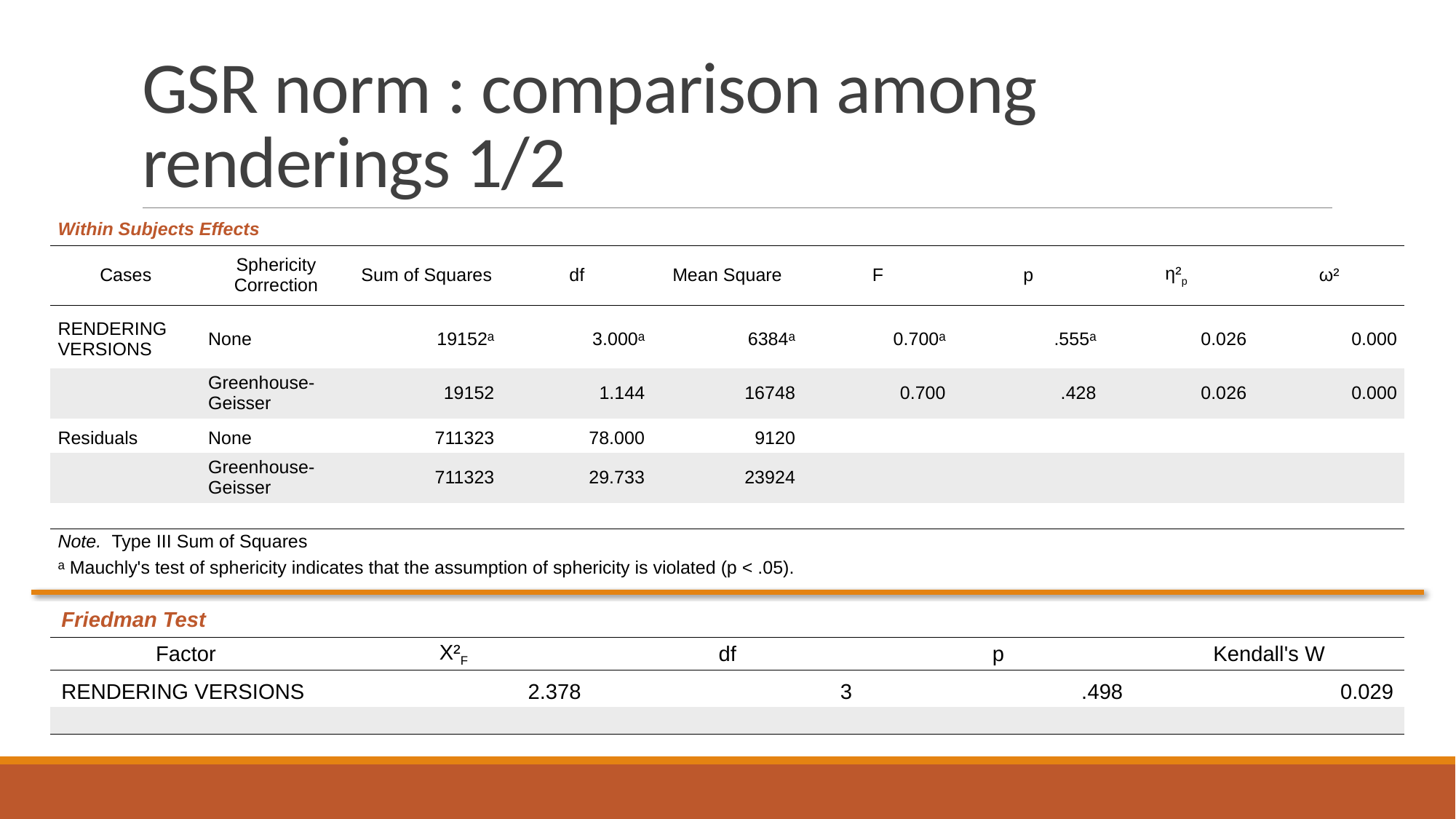

# GSR norm : comparison among renderings​ 1/2
| Within Subjects Effects |  |  |  |  |  |  |  |  |
| --- | --- | --- | --- | --- | --- | --- | --- | --- |
| Cases | Sphericity Correction | Sum of Squares | df | Mean Square | F | p | η²p | ω² |
| RENDERING VERSIONS | None | 19152ᵃ | 3.000ᵃ | 6384ᵃ | 0.700ᵃ | .555ᵃ | 0.026 | 0.000 |
|  | Greenhouse-Geisser | 19152 | 1.144 | 16748 | 0.700 | .428 | 0.026 | 0.000 |
| Residuals | None | 711323 | 78.000 | 9120 |  |  |  |  |
|  | Greenhouse-Geisser | 711323 | 29.733 | 23924 |  |  |  |  |
|  |  |  |  |  |  |  |  |  |
| Note.  Type III Sum of Squares |  |  |  |  |  |  |  |  |
| ᵃ Mauchly's test of sphericity indicates that the assumption of sphericity is violated (p < .05). |  |  |  |  |  |  |  |  |
| Friedman Test |  |  |  |  |
| --- | --- | --- | --- | --- |
| Factor | Χ²F | df | p | Kendall's W |
| RENDERING VERSIONS | 2.378 | 3 | .498 | 0.029 |
|  |  |  |  |  |